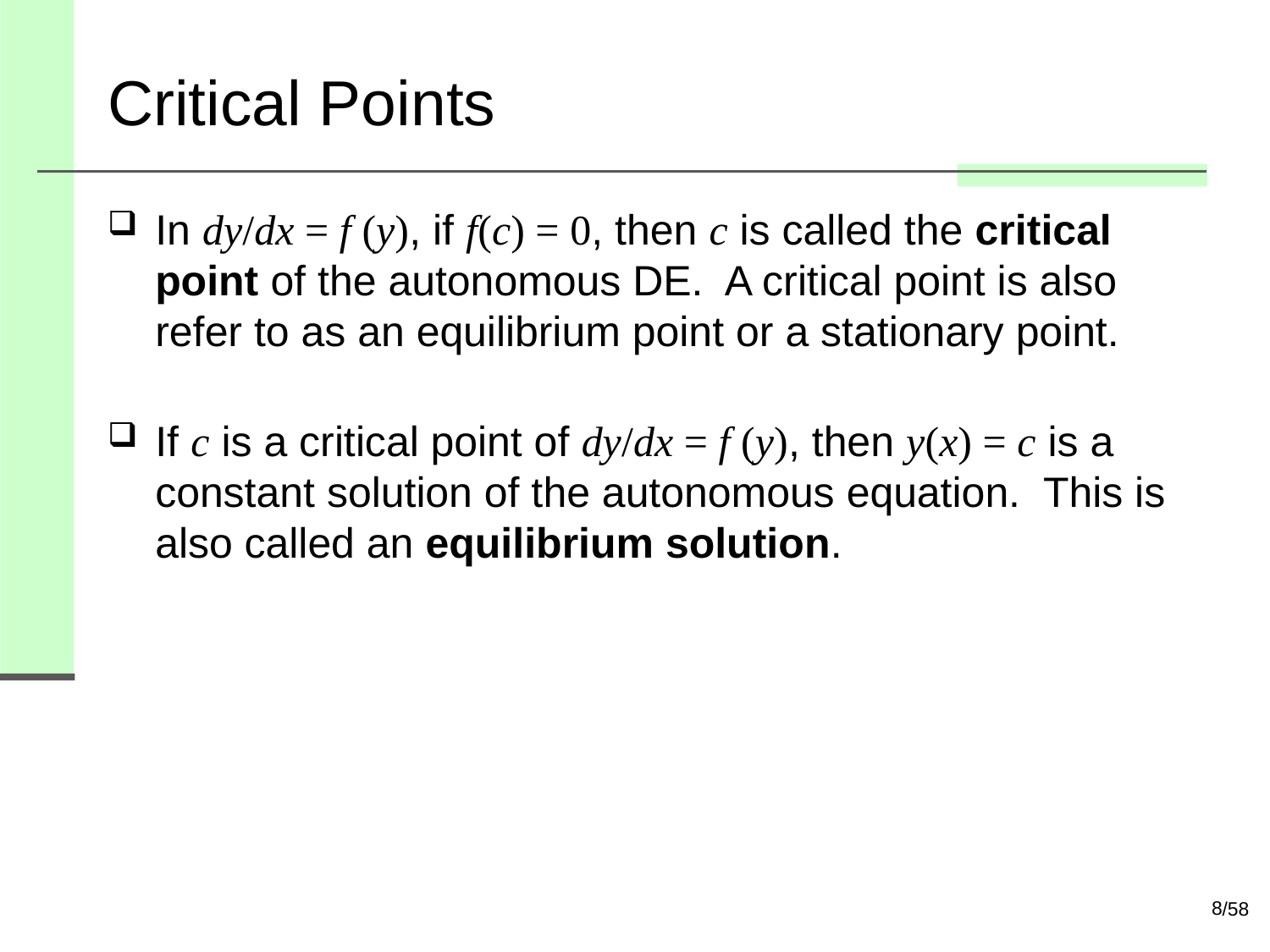

# Critical Points
In dy/dx = f (y), if f(c) = 0, then c is called the critical point of the autonomous DE.  A critical point is also refer to as an equilibrium point or a stationary point.
If c is a critical point of dy/dx = f (y), then y(x) = c is a constant solution of the autonomous equation.  This is also called an equilibrium solution.

8